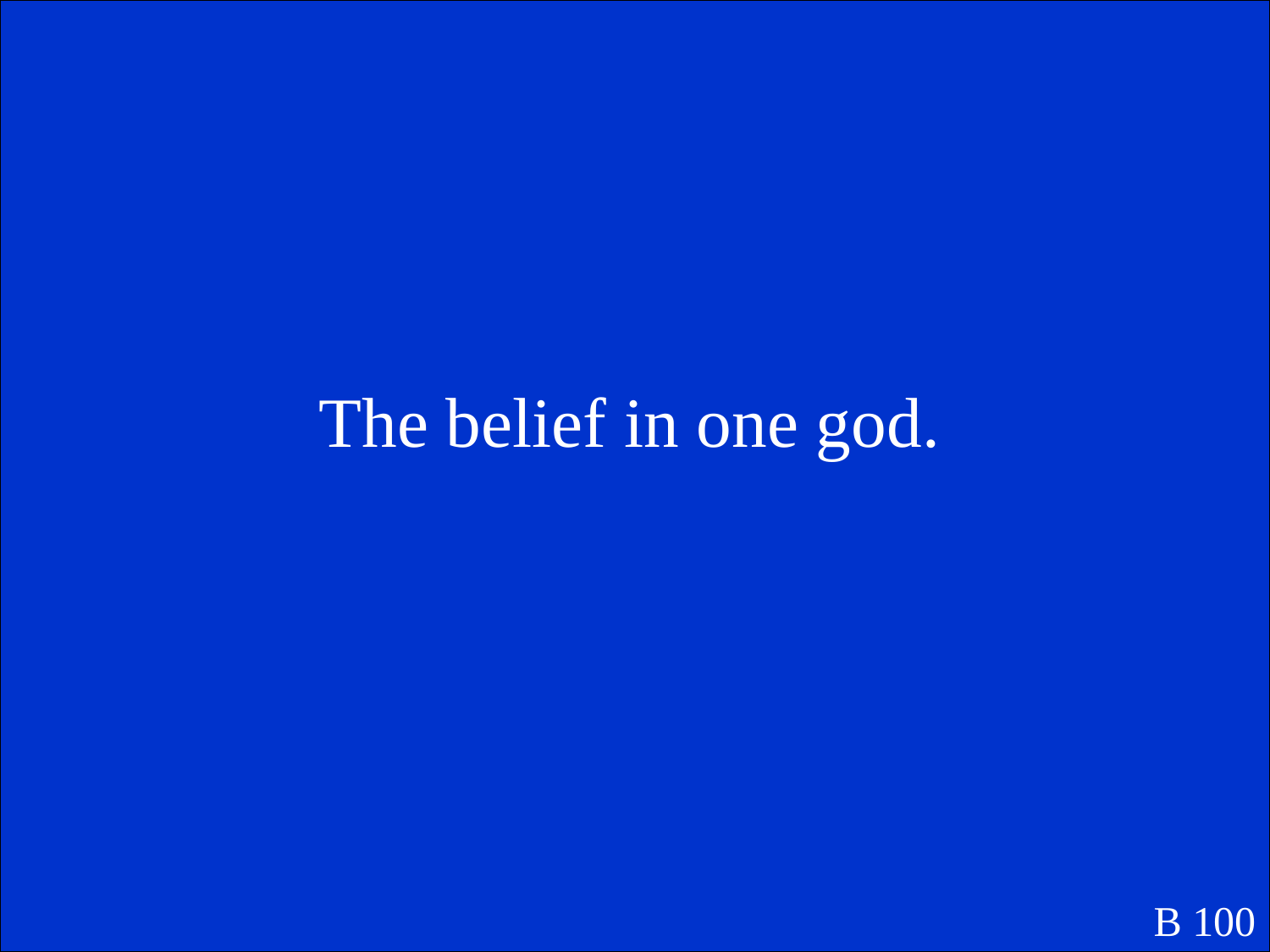

The belief in one god.
B 100